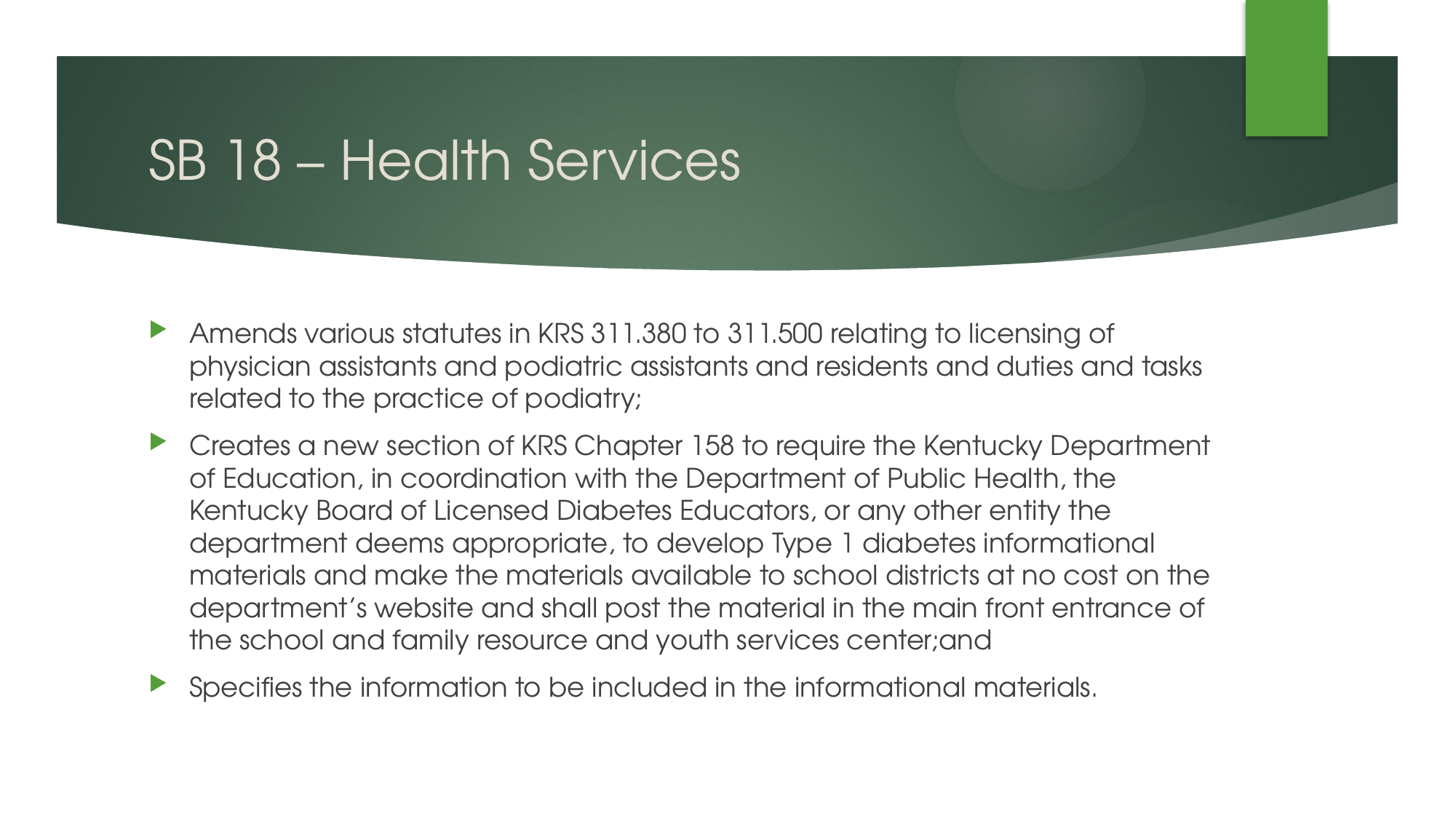

# SB 18 – Health Services
Amends various statutes in KRS 311.380 to 311.500 relating to licensing of physician assistants and podiatric assistants and residents and duties and tasks related to the practice of podiatry;
Creates a new section of KRS Chapter 158 to require the Kentucky Department of Education, in coordination with the Department of Public Health, the Kentucky Board of Licensed Diabetes Educators, or any other entity the department deems appropriate, to develop Type 1 diabetes informational materials and make the materials available to school districts at no cost on the department’s website and shall post the material in the main front entrance of the school and family resource and youth services center;and
Specifies the information to be included in the informational materials.